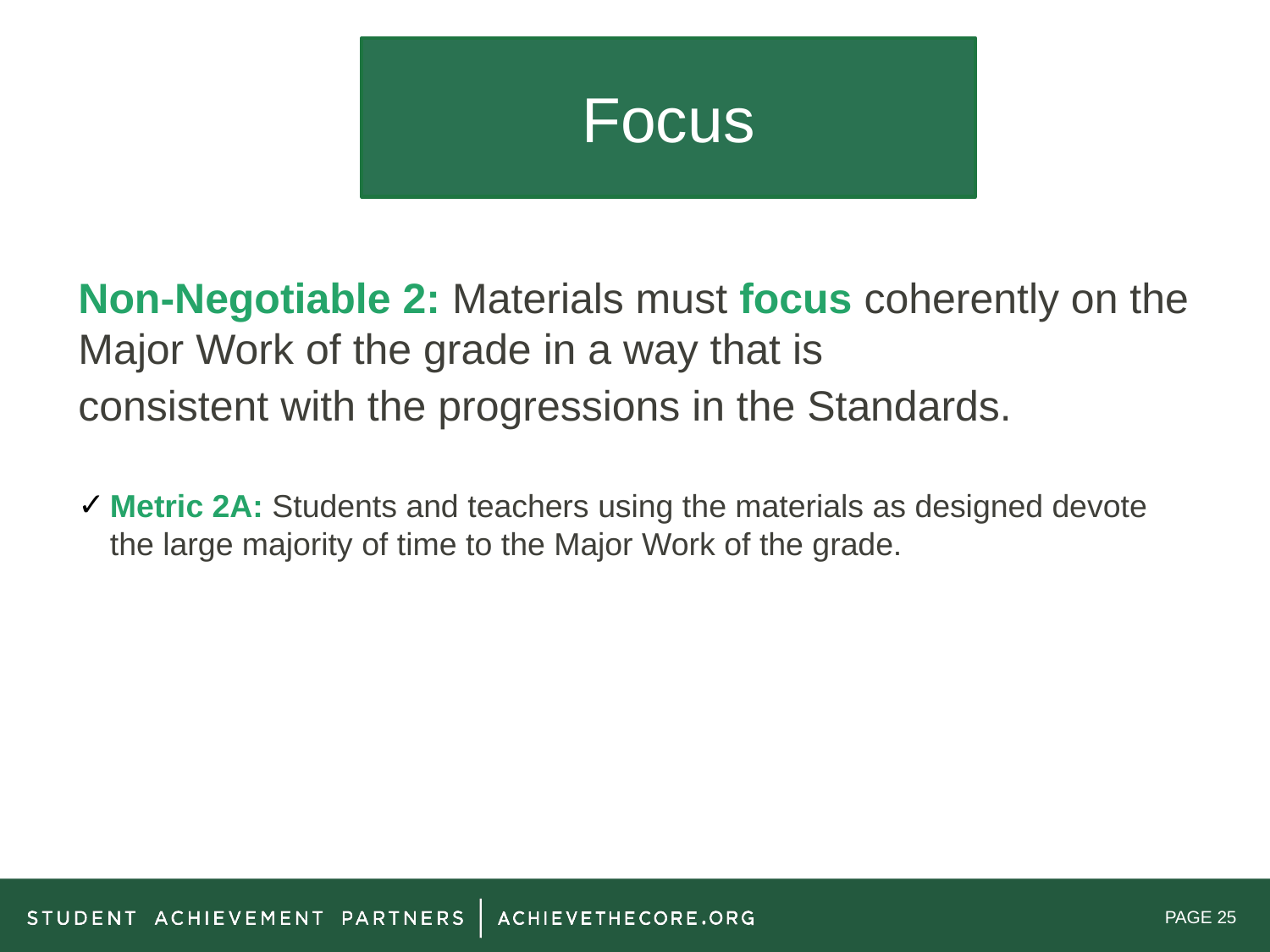

# Focus
Non-Negotiable 2: Materials must focus coherently on the Major Work of the grade in a way that is
consistent with the progressions in the Standards.

Metric 2A: Students and teachers using the materials as designed devote the large majority of time to the Major Work of the grade.